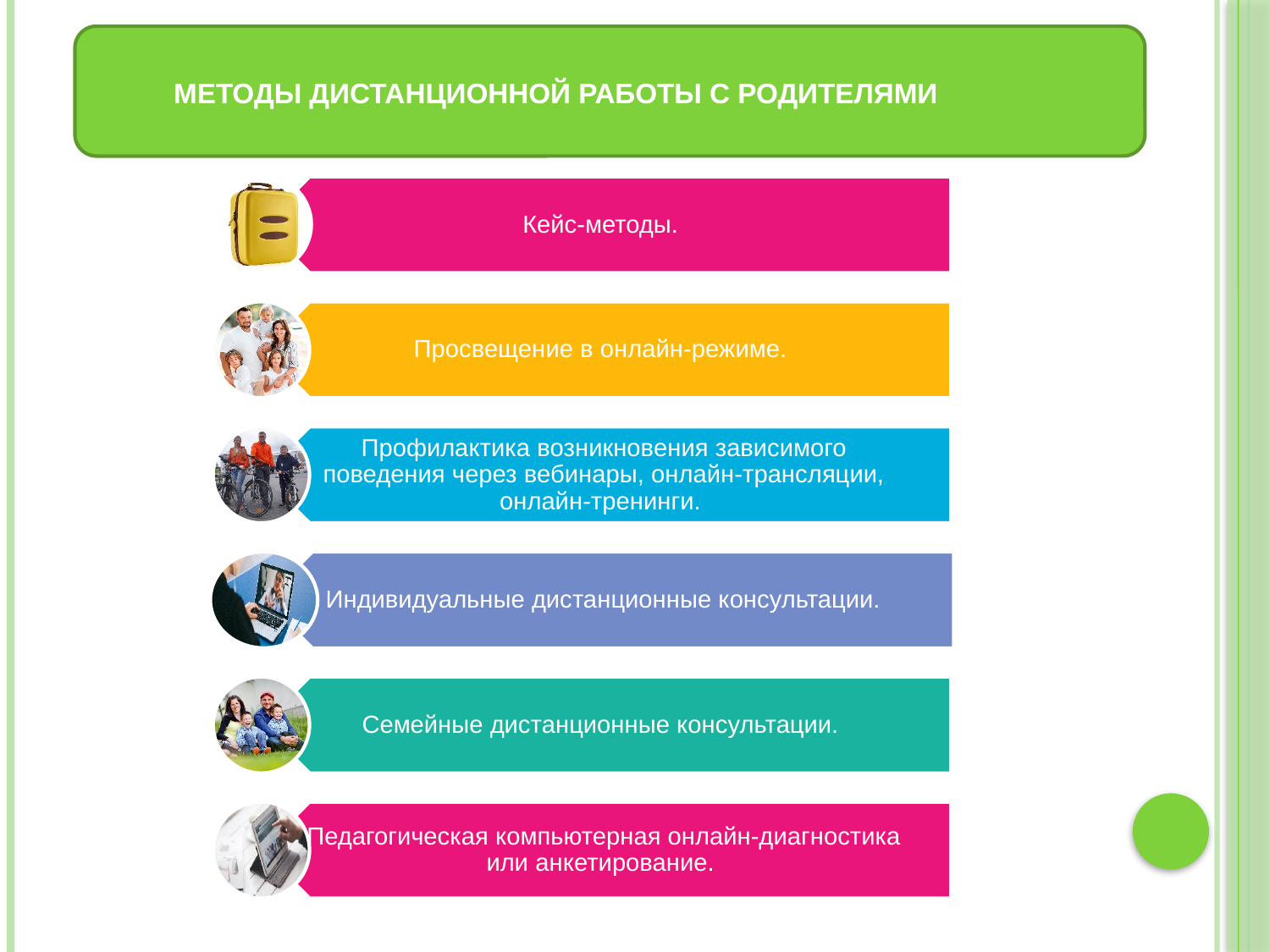

МЕТОДЫ ДИСТАНЦИОННОЙ РАБОТЫ С РОДИТЕЛЯМИ
Кейс-методы.
Просвещение в онлайн-режиме.
Профилактика возникновения зависимого поведения через вебинары, онлайн-трансляции, онлайн-тренинги.
Индивидуальные дистанционные консультации.
Семейные дистанционные консультации.
Педагогическая компьютерная онлайн-диагностика или анкетирование.